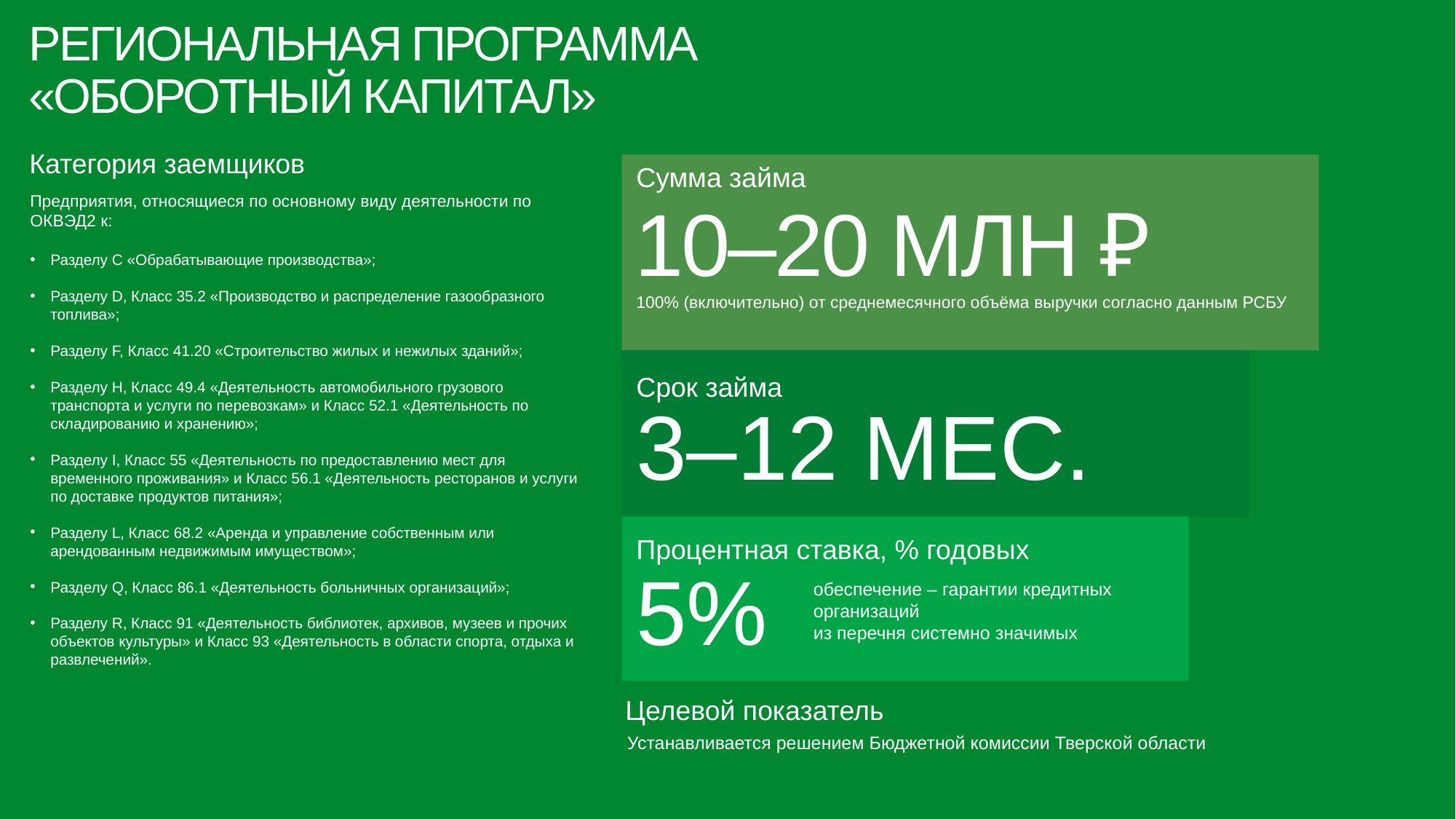

# РЕГИОНАЛЬНАЯ ПРОГРАММА «ОБОРОТНЫЙ КАПИТАЛ»
Категория заемщиков

Сумма займа
10–20 МЛН ₽
Предприятия, относящиеся по основному виду деятельности по ОКВЭД2 к:

Разделу С «Обрабатывающие производства»;

Разделу D, Класс 35.2 «Производство и распределение газообразного топлива»;

Разделу F, Класс 41.20 «Строительство жилых и нежилых зданий»;

Разделу H, Класс 49.4 «Деятельность автомобильного грузового транспорта и услуги по перевозкам» и Класс 52.1 «Деятельность по складированию и хранению»;

Разделу I, Класс 55 «Деятельность по предоставлению мест для временного проживания» и Класс 56.1 «Деятельность ресторанов и услуги по доставке продуктов питания»;

Разделу L, Класс 68.2 «Аренда и управление собственным или арендованным недвижимым имуществом»;

Разделу Q, Класс 86.1 «Деятельность больничных организаций»;

Разделу R, Класс 91 «Деятельность библиотек, архивов, музеев и прочих объектов культуры» и Класс 93 «Деятельность в области спорта, отдыха и развлечений».
100% (включительно) от среднемесячного объёма выручки согласно данным РСБУ

Срок займа
3–12 МЕС.

Процентная ставка, % годовых
5%
обеспечение – гарантии кредитных организаций
из перечня системно значимых
Целевой показатель
Устанавливается решением Бюджетной комиссии Тверской области